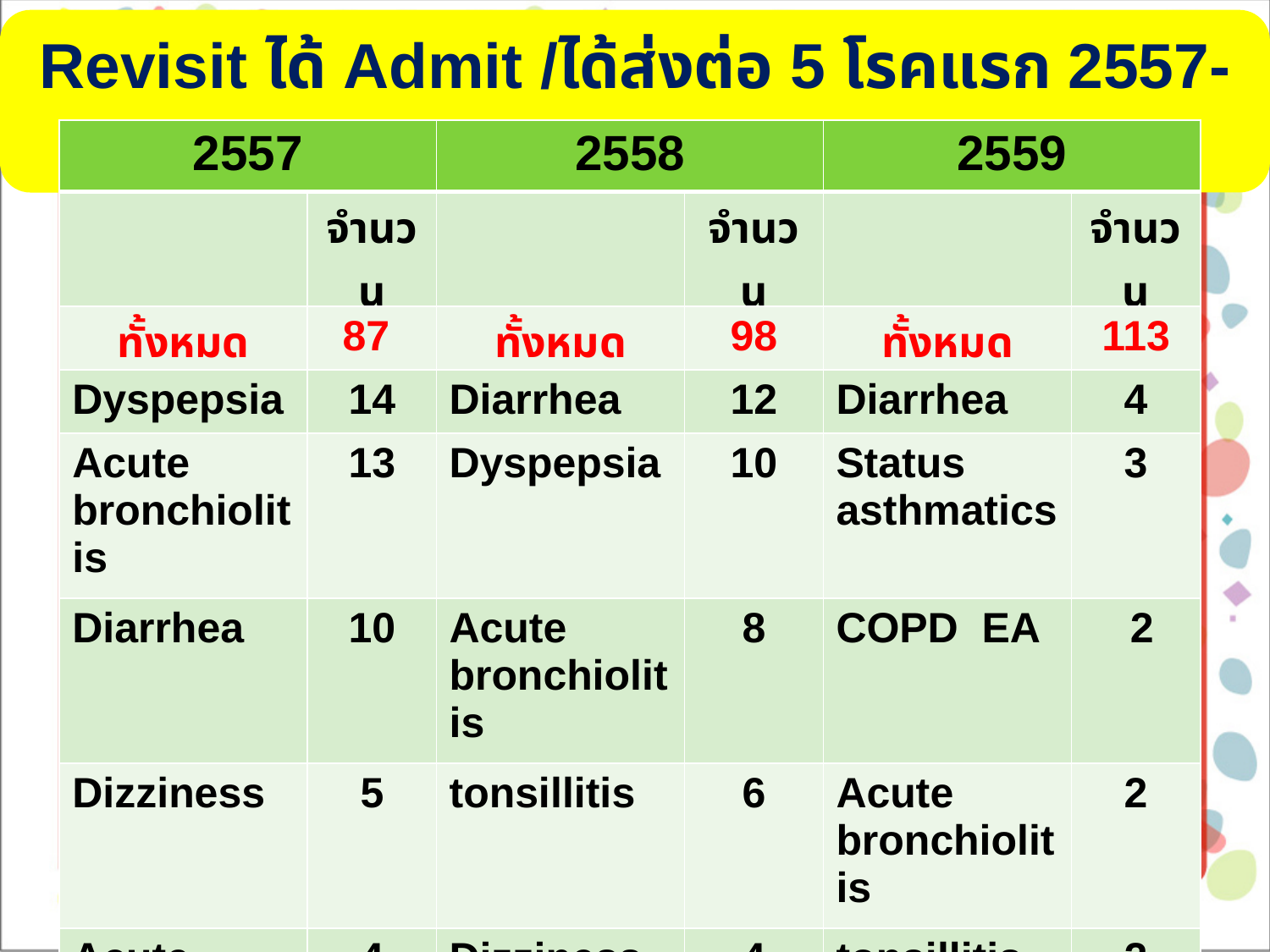

Revisit ได้ Admit /ได้ส่งต่อ 5 โรคแรก 2557- 2559
| 2557 |  | 2558 |  | 2559 |  |
| --- | --- | --- | --- | --- | --- |
|  | จำนวน |  | จำนวน |  | จำนวน |
| ทั้งหมด | 87 | ทั้งหมด | 98 | ทั้งหมด | 113 |
| Dyspepsia | 14 | Diarrhea | 12 | Diarrhea | 4 |
| Acute bronchiolitis | 13 | Dyspepsia | 10 | Status asthmatics | 3 |
| Diarrhea | 10 | Acute bronchiolitis | 8 | COPD EA | 2 |
| Dizziness | 5 | tonsillitis | 6 | Acute bronchiolitis | 2 |
| Acute pharyngitis | 4 | Dizziness | 4 | tonsillitis | 2 |
| ได้ส่งต่อ | 6 | ได้ส่งต่อ | 10 | ได้ส่งต่อ | 13 |